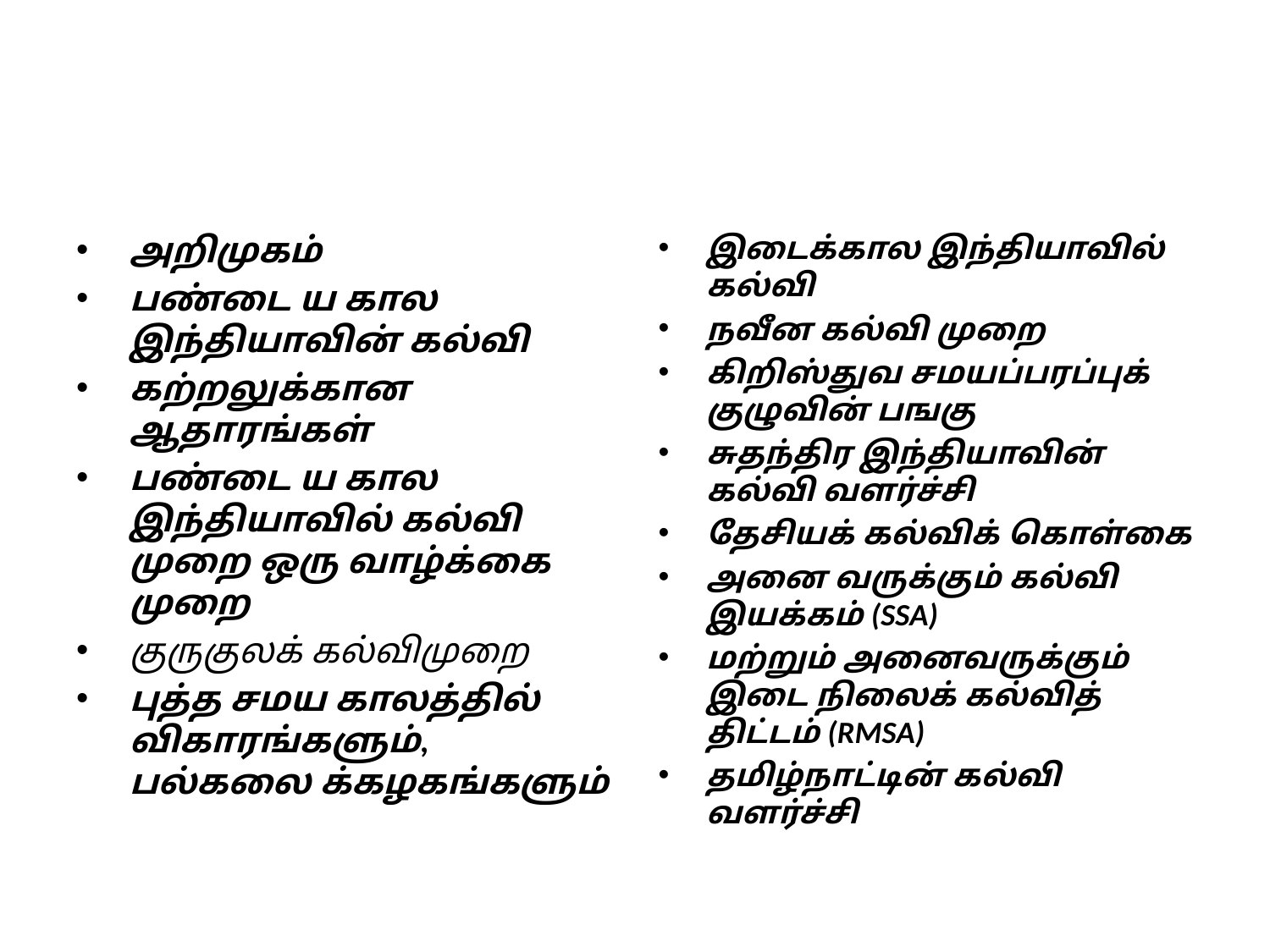

#
அறிமுகம்
பண்டை ய கால இந்தியாவின் கல்வி
கற்றலுக்கான ஆதாரங்கள்
பண்டை ய கால இந்தியாவில் கல்வி முறை ஒரு வாழ்க்கை முறை
குருகுலக் கல்விமுறை
புத்த சமய காலத்தில் விகாரங்களும், பல்கலை க்கழகங்களும்
இடைக்கால இந்தியாவில் கல்வி
நவீன கல்வி முறை
கிறிஸ்துவ சமயப்பரப்புக் குழுவின் பஙகு
சுதந்திர இந்தியாவின் கல்வி வளர்ச்சி
தேசியக் கல்விக் கொள்கை
அனை வருக்கும் கல்வி இயக்கம் (SSA)
மற்றும் அனைவருக்கும் இடை நிலைக் கல்வித் திட்டம் (RMSA)
தமிழ்நாட்டின் கல்வி வளர்ச்சி